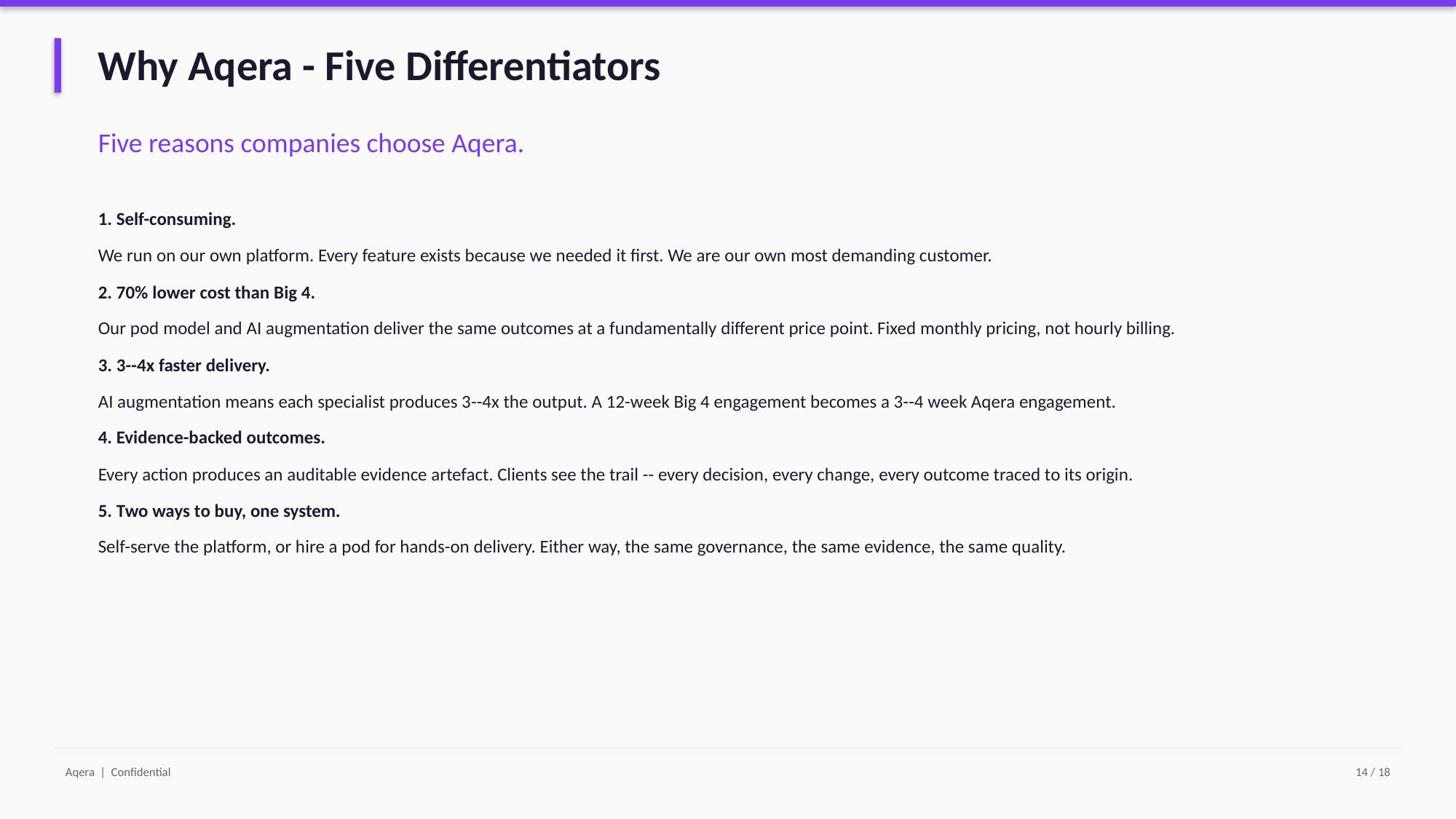

Why Aqera - Five Differentiators

Five reasons companies choose Aqera.
1. Self-consuming.
We run on our own platform. Every feature exists because we needed it first. We are our own most demanding customer.
2. 70% lower cost than Big 4.
Our pod model and AI augmentation deliver the same outcomes at a fundamentally different price point. Fixed monthly pricing, not hourly billing.
3. 3--4x faster delivery.
AI augmentation means each specialist produces 3--4x the output. A 12-week Big 4 engagement becomes a 3--4 week Aqera engagement.
4. Evidence-backed outcomes.
Every action produces an auditable evidence artefact. Clients see the trail -- every decision, every change, every outcome traced to its origin.
5. Two ways to buy, one system.
Self-serve the platform, or hire a pod for hands-on delivery. Either way, the same governance, the same evidence, the same quality.

Aqera  |  Confidential
14 / 18